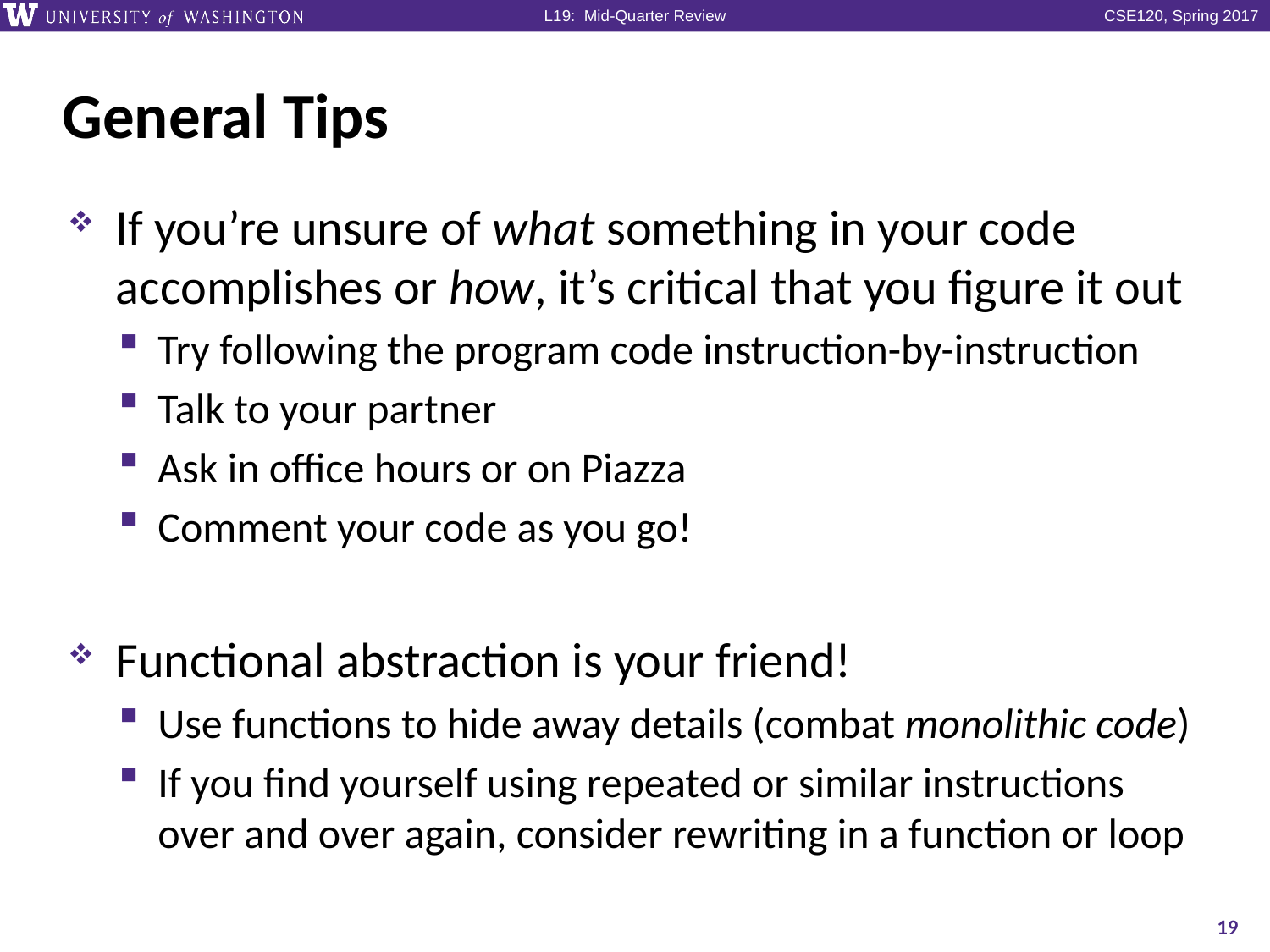

# General Tips
If you’re unsure of what something in your code accomplishes or how, it’s critical that you figure it out
Try following the program code instruction-by-instruction
Talk to your partner
Ask in office hours or on Piazza
Comment your code as you go!

Functional abstraction is your friend!
Use functions to hide away details (combat monolithic code)
If you find yourself using repeated or similar instructions over and over again, consider rewriting in a function or loop

19